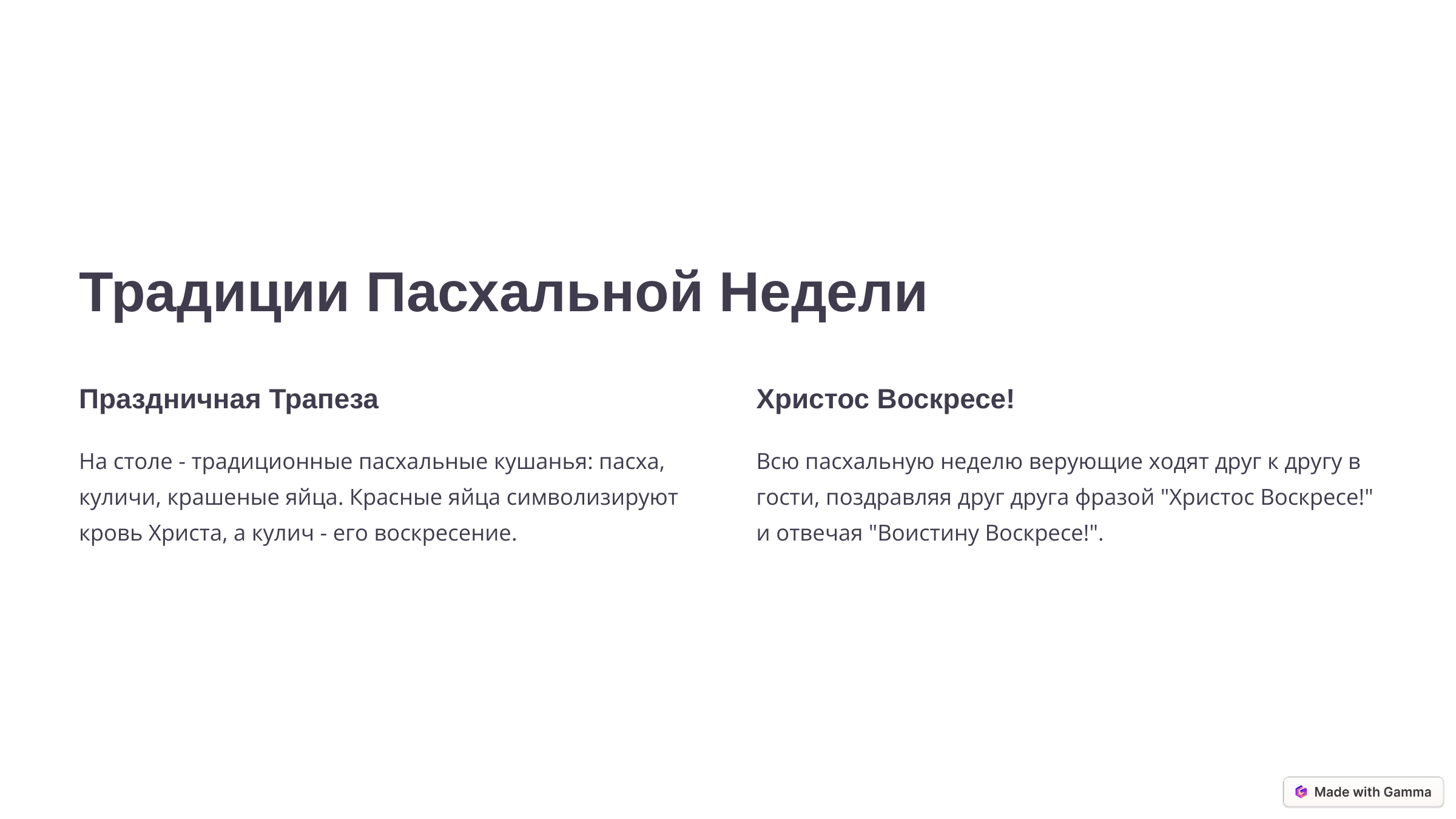

Традиции Пасхальной Недели
Праздничная Трапеза
Христос Воскресе!
На столе - традиционные пасхальные кушанья: пасха, куличи, крашеные яйца. Красные яйца символизируют кровь Христа, а кулич - его воскресение.
Всю пасхальную неделю верующие ходят друг к другу в гости, поздравляя друг друга фразой "Христос Воскресе!" и отвечая "Воистину Воскресе!".